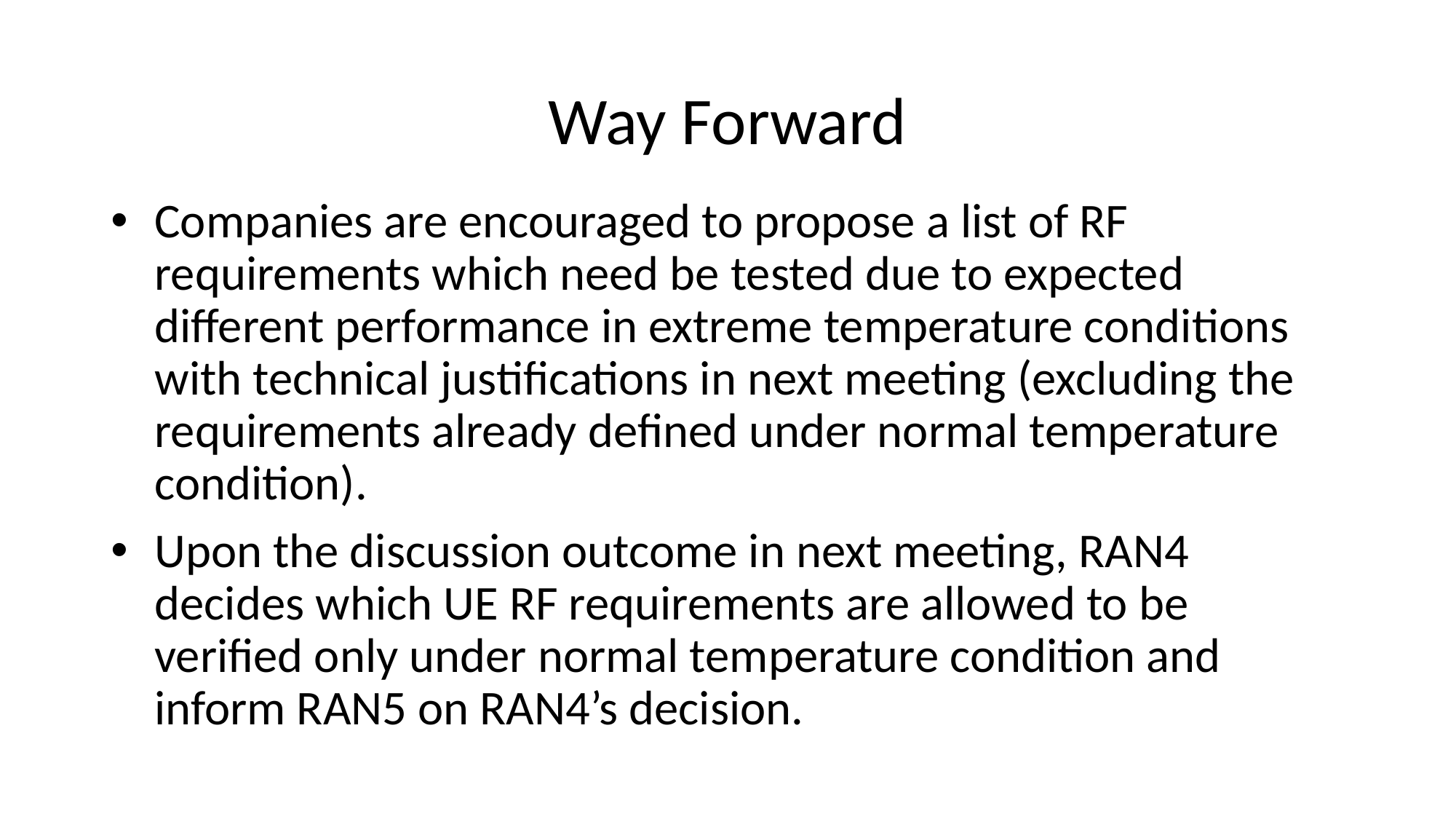

# Way Forward
Companies are encouraged to propose a list of RF requirements which need be tested due to expected different performance in extreme temperature conditions with technical justifications in next meeting (excluding the requirements already defined under normal temperature condition).
Upon the discussion outcome in next meeting, RAN4 decides which UE RF requirements are allowed to be verified only under normal temperature condition and inform RAN5 on RAN4’s decision.